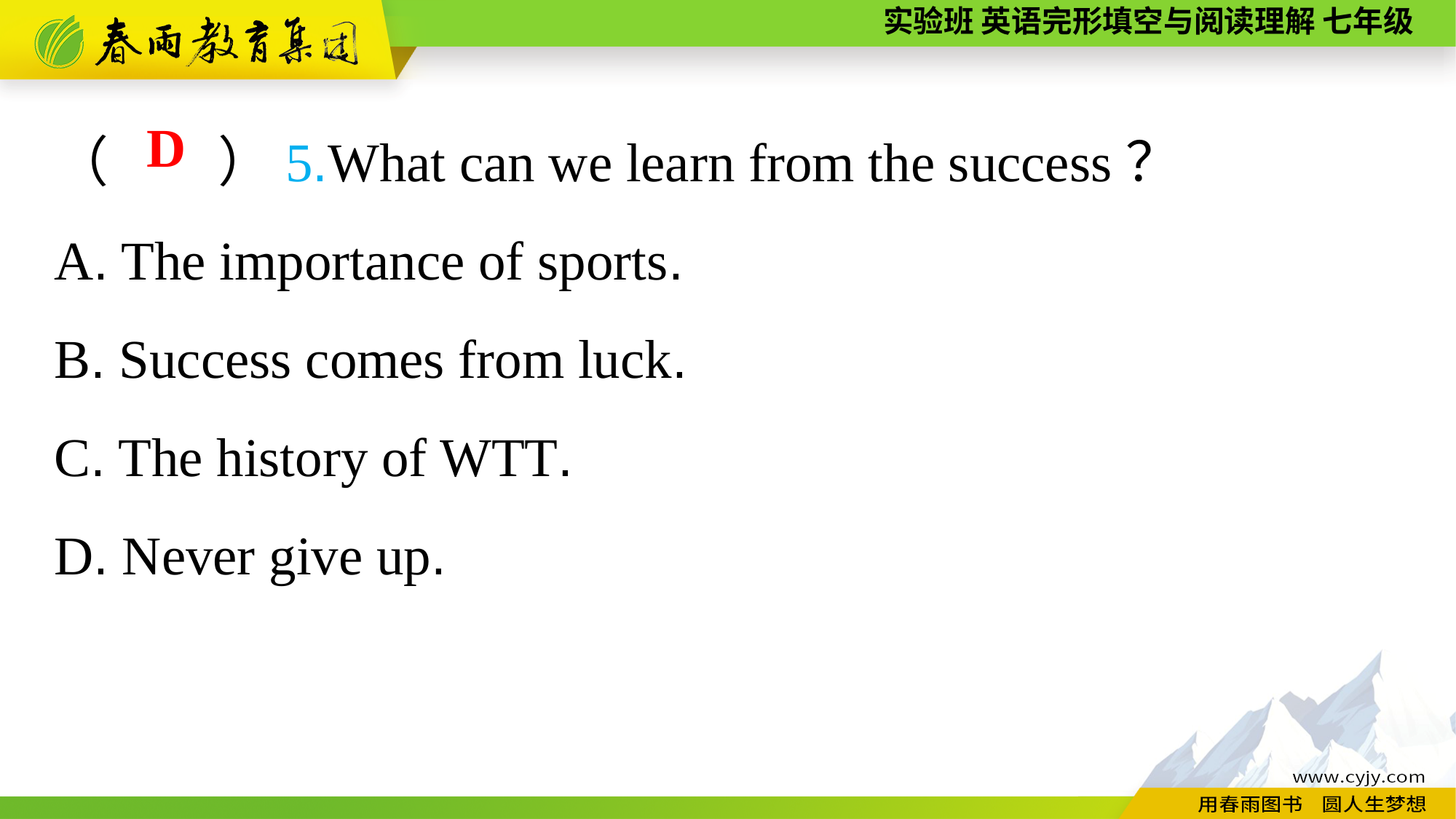

（　　）5.What can we learn from the success？
A. The importance of sports.
B. Success comes from luck.
C. The history of WTT.
D. Never give up.
D